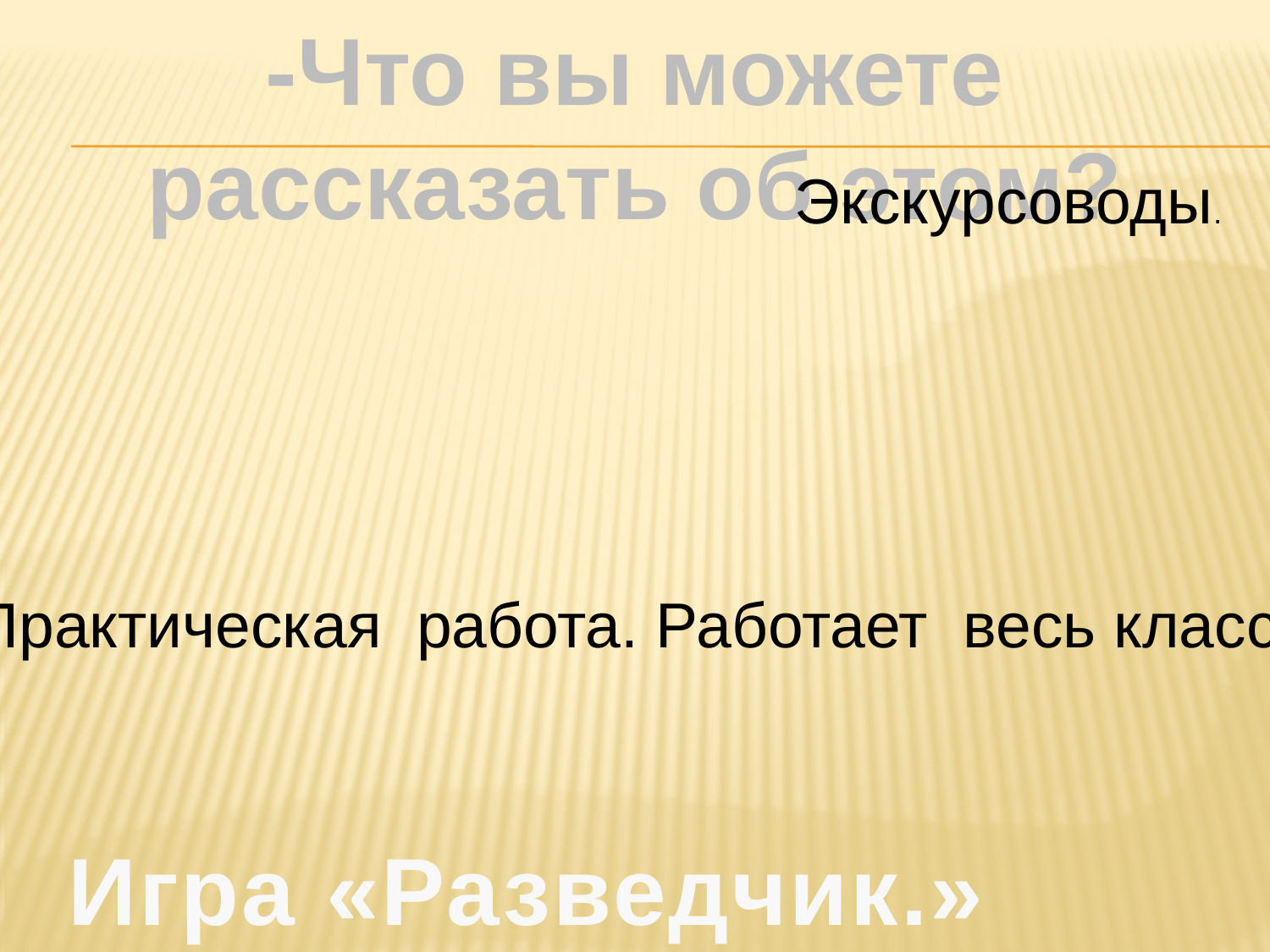

-Что вы можете рассказать об этом?
Экскурсоводы.
Практическая  работа. Работает  весь класс.
Игра «Разведчик.»